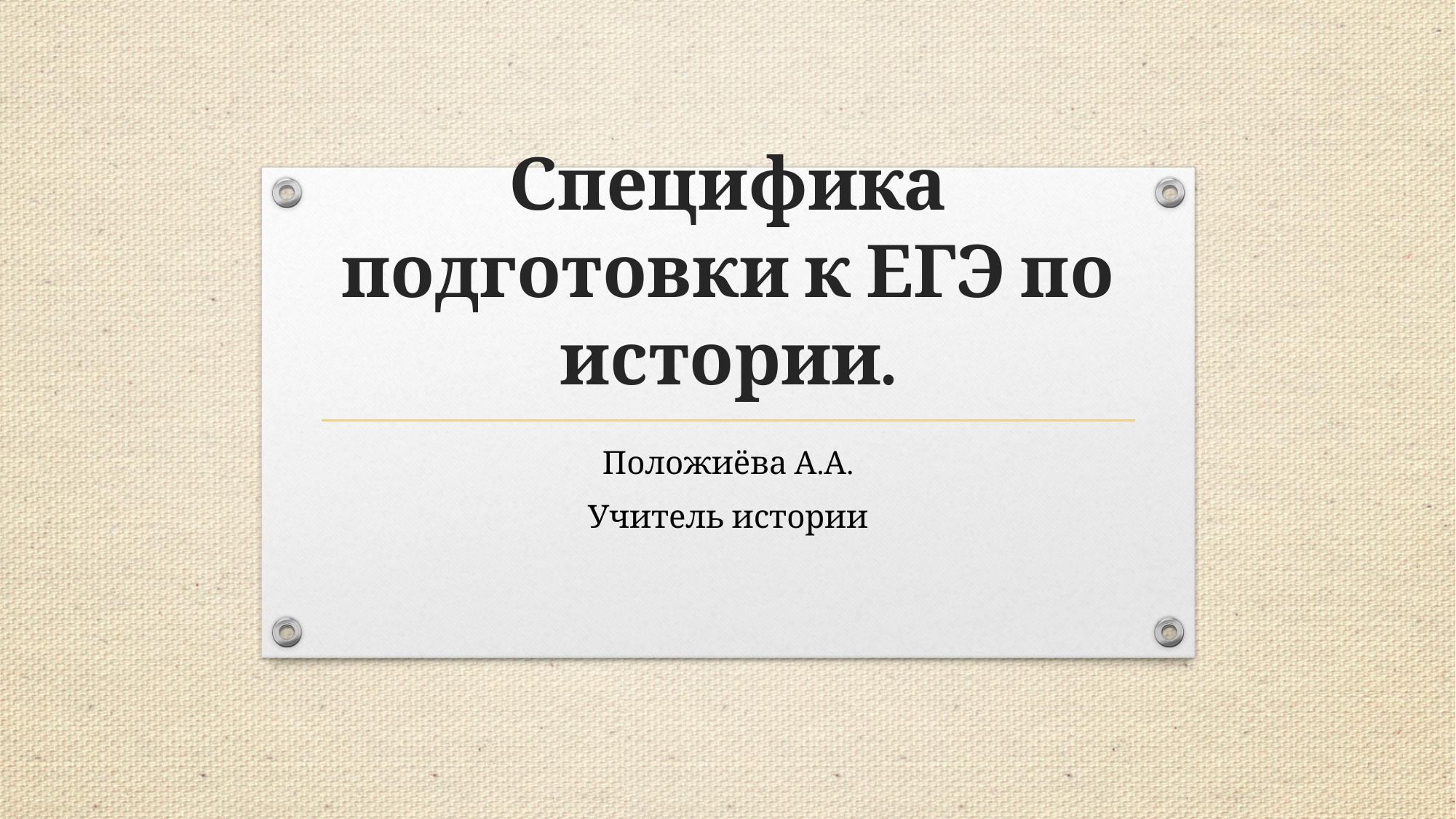

# Специфика подготовки к ЕГЭ по истории.
Положиёва А.А.
Учитель истории